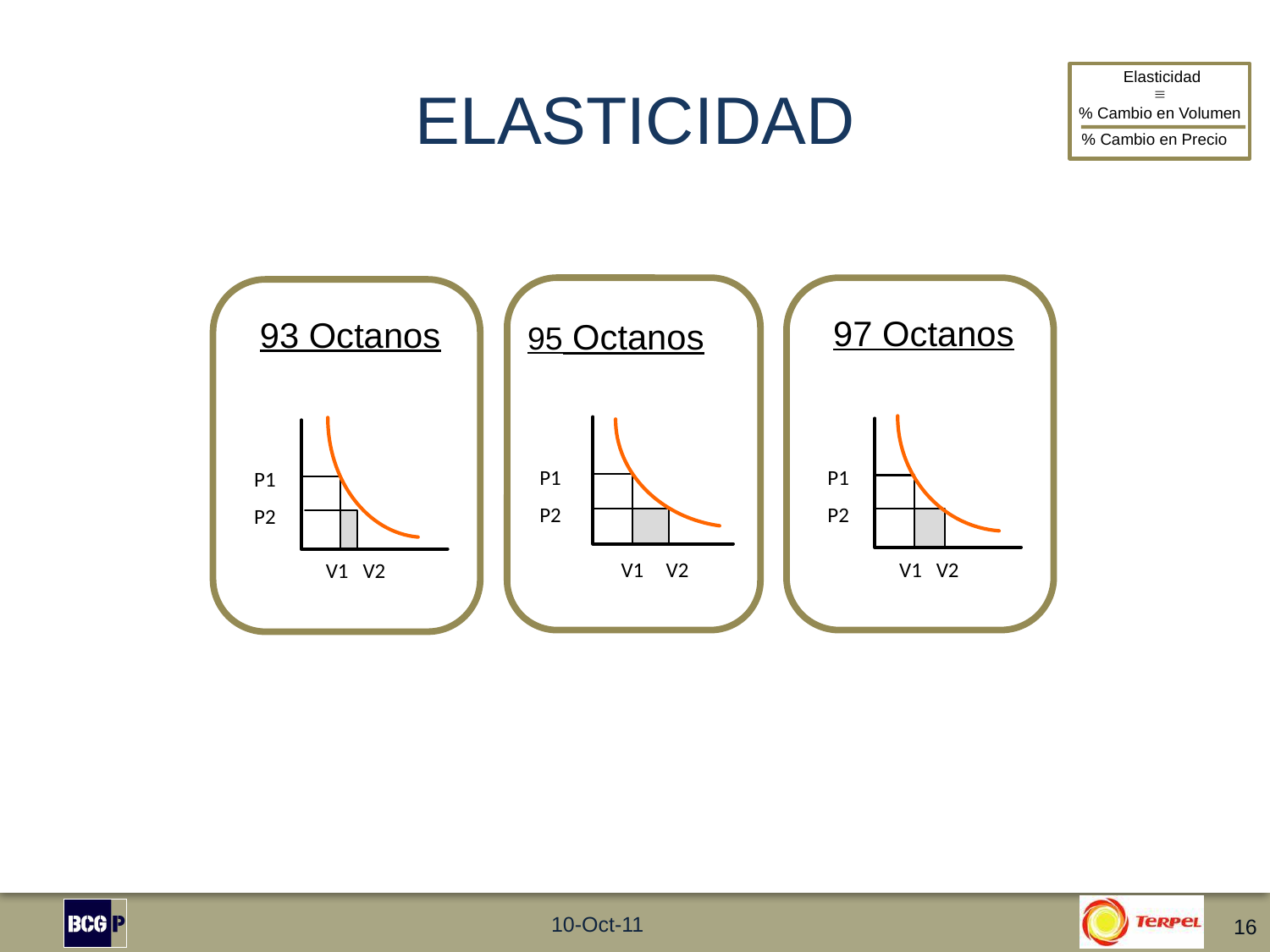

# elasticidad
Elasticidad

% Cambio en Volumen
% Cambio en Precio

97 Octanos
93 Octanos
95 Octanos

P1
P2
P1
P1

P2
P2

V1
V2
V1
V2
V1
V2
16
10-Oct-11